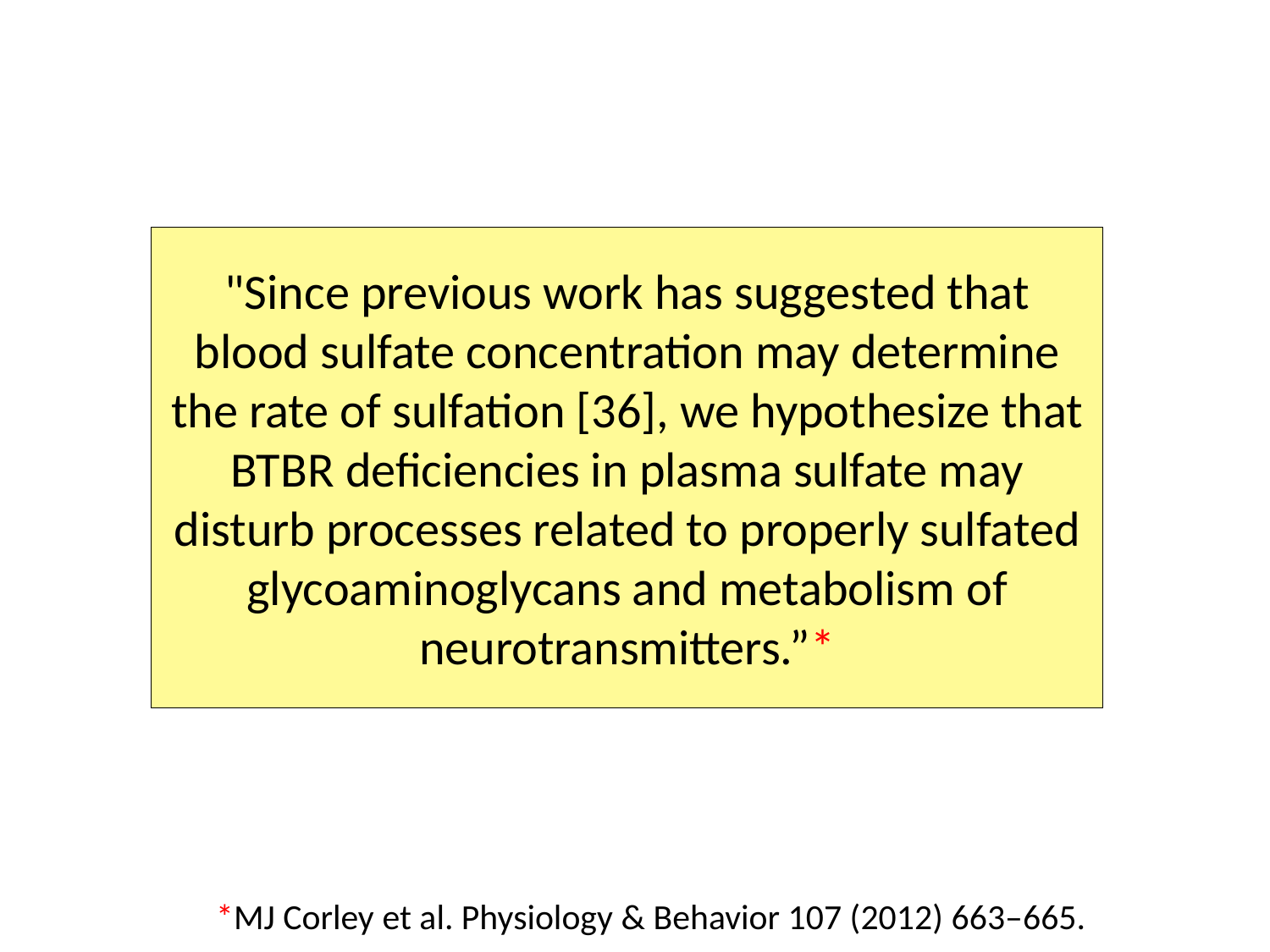

"Since previous work has suggested that blood sulfate concentration may determine the rate of sulfation [36], we hypothesize that BTBR deficiencies in plasma sulfate may disturb processes related to properly sulfated glycoaminoglycans and metabolism of neurotransmitters.”*
*MJ Corley et al. Physiology & Behavior 107 (2012) 663–665.